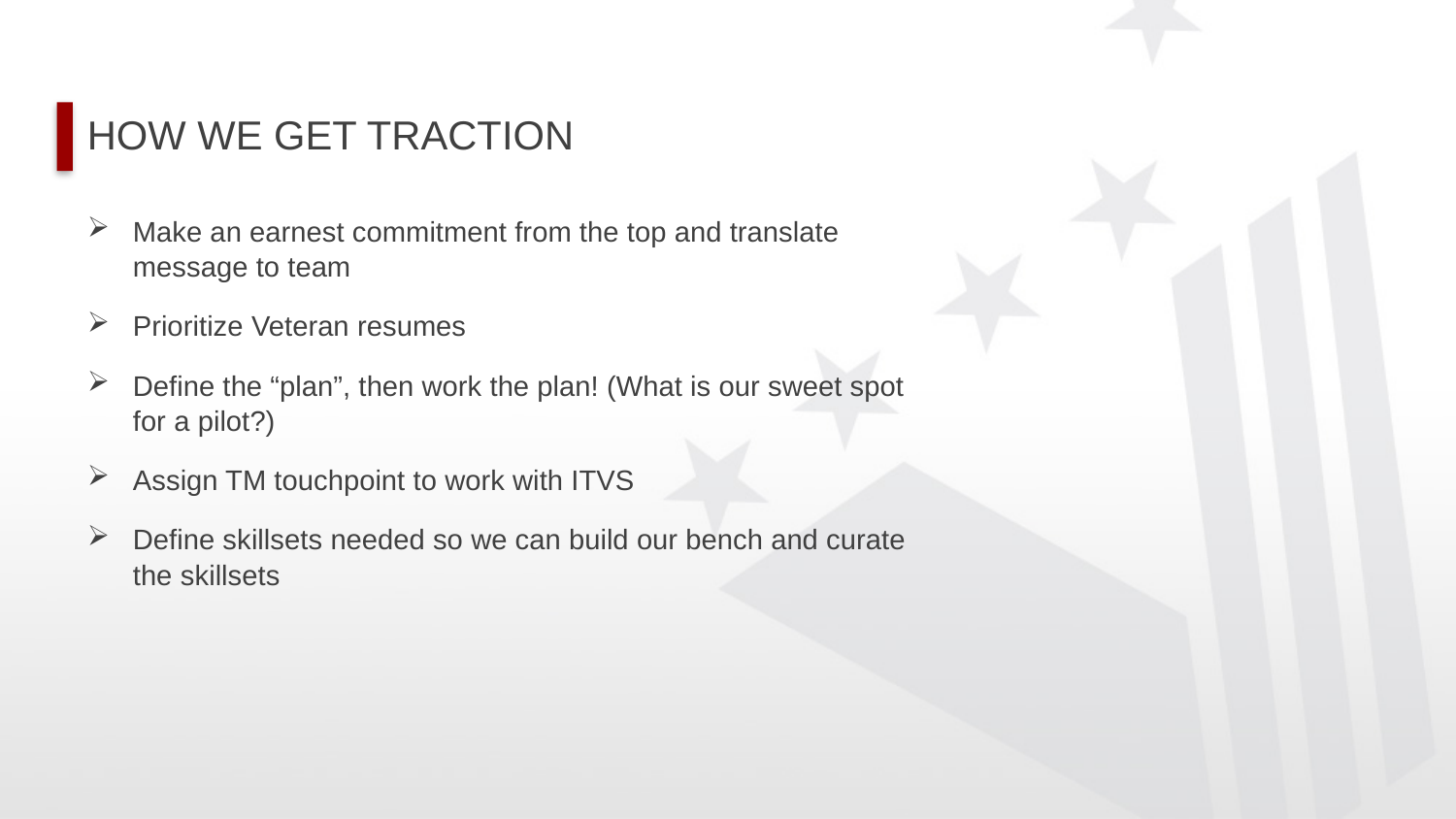

# How We GET Traction
Make an earnest commitment from the top and translate message to team
Prioritize Veteran resumes
Define the “plan”, then work the plan! (What is our sweet spot for a pilot?)
Assign TM touchpoint to work with ITVS
Define skillsets needed so we can build our bench and curate the skillsets